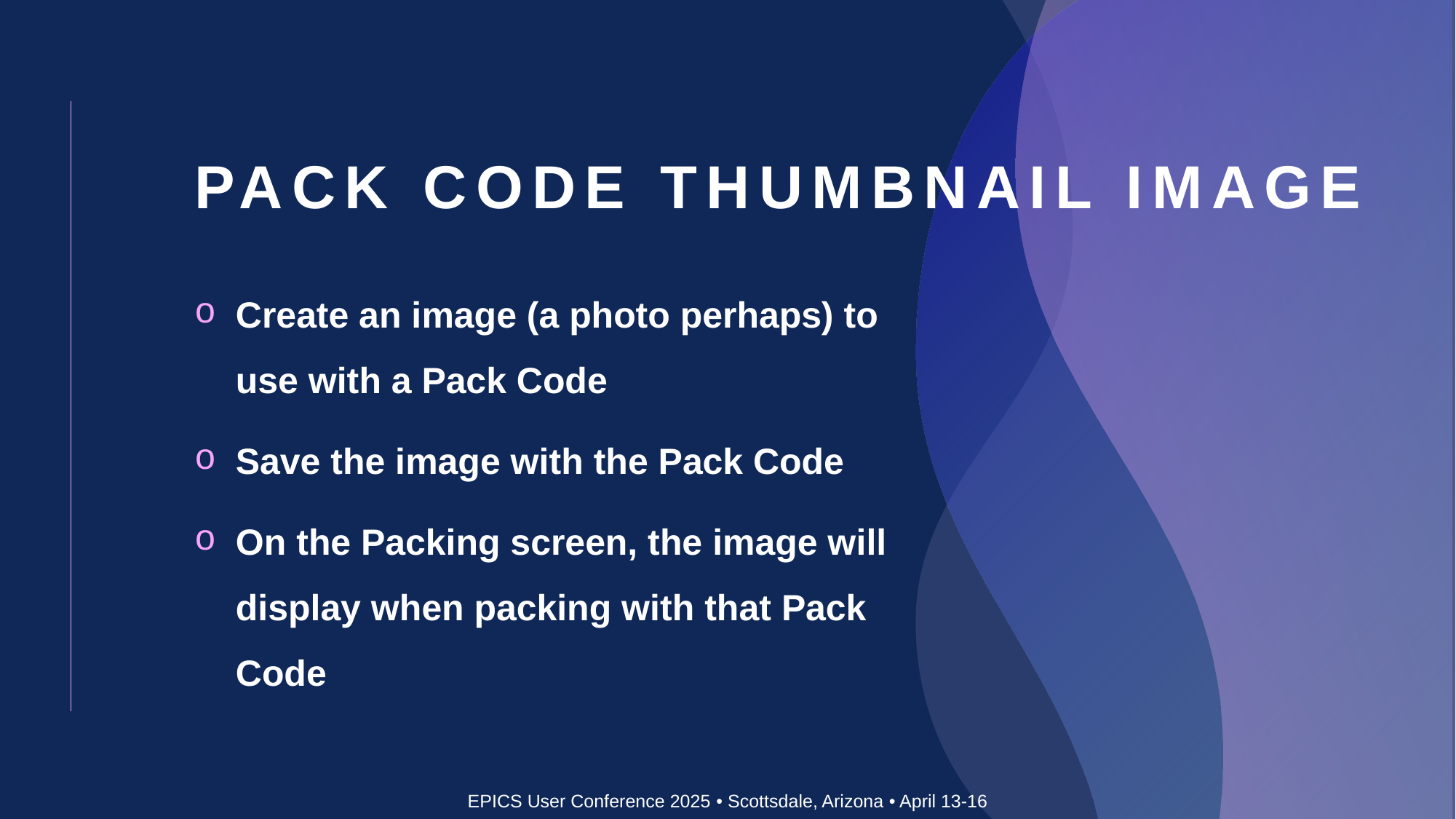

# pack code thumbnail image
Create an image (a photo perhaps) to use with a Pack Code
Save the image with the Pack Code
On the Packing screen, the image will display when packing with that Pack Code